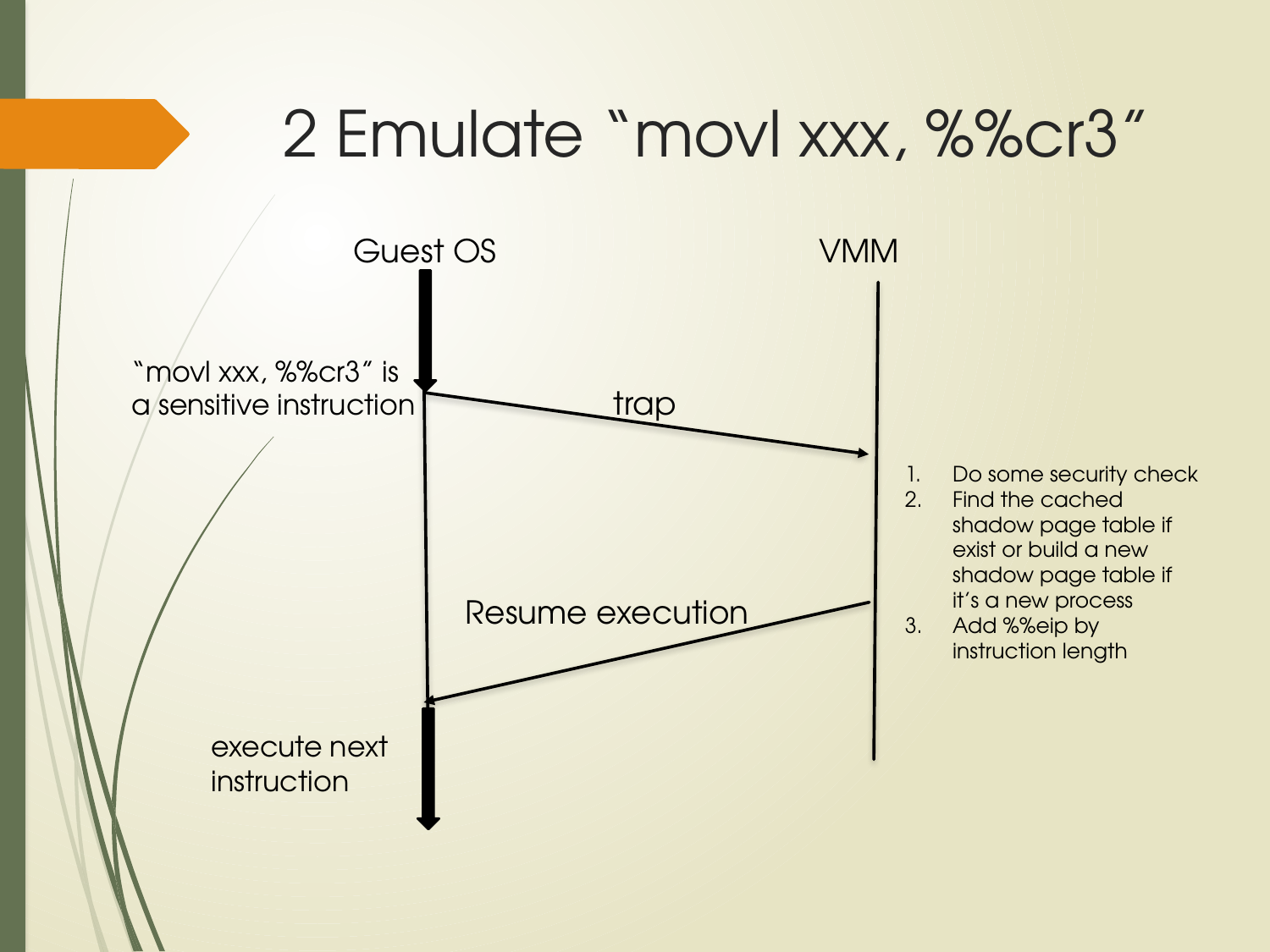

# 2 Emulate “movl xxx, %%cr3”
Guest OS
VMM

“movl xxx, %%cr3” is a sensitive instruction
trap
Do some security check
Find the cached shadow page table if exist or build a new shadow page table if it’s a new process
Add %%eip by instruction length
Resume execution
execute next instruction